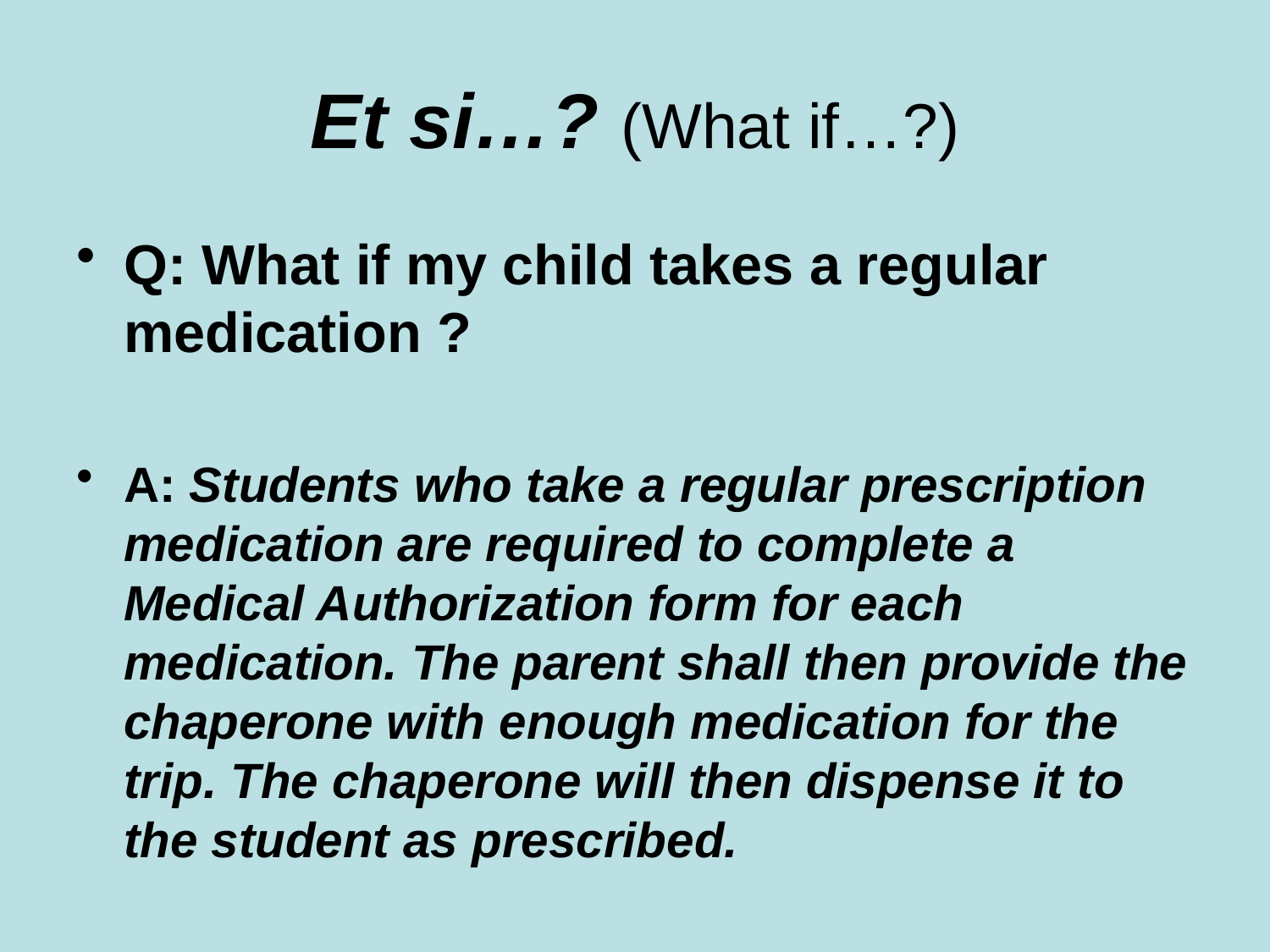

# Et si…? (What if…?)
Q: What if my child takes a regular medication ?

A: Students who take a regular prescription medication are required to complete a Medical Authorization form for each medication. The parent shall then provide the chaperone with enough medication for the trip. The chaperone will then dispense it to the student as prescribed.